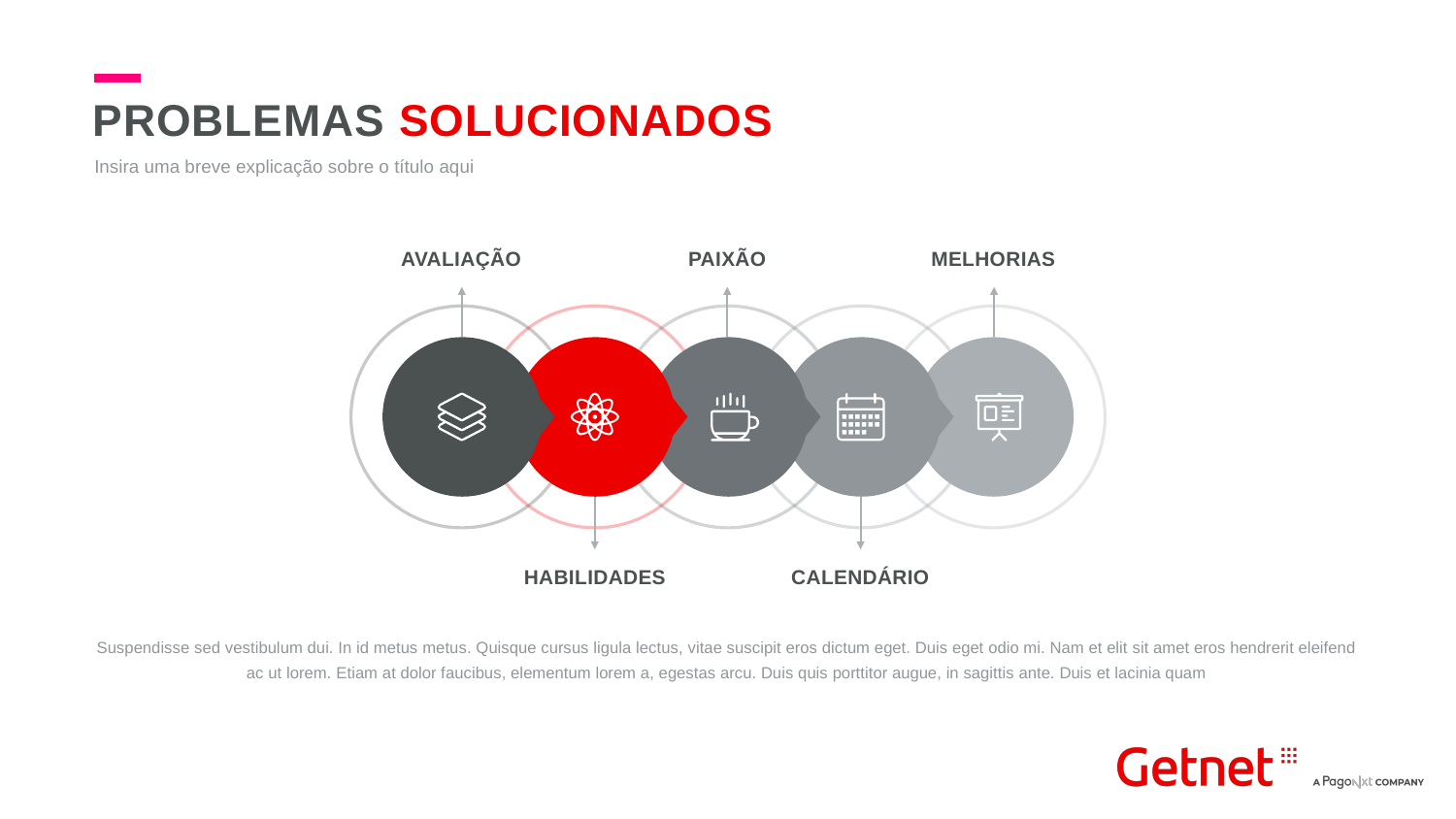

PROBLEMAS SOLUCIONADOS
Insira uma breve explicação sobre o título aqui
avaliação
paixão
melhorias

habilidades
calendário
Suspendisse sed vestibulum dui. In id metus metus. Quisque cursus ligula lectus, vitae suscipit eros dictum eget. Duis eget odio mi. Nam et elit sit amet eros hendrerit eleifend ac ut lorem. Etiam at dolor faucibus, elementum lorem a, egestas arcu. Duis quis porttitor augue, in sagittis ante. Duis et lacinia quam